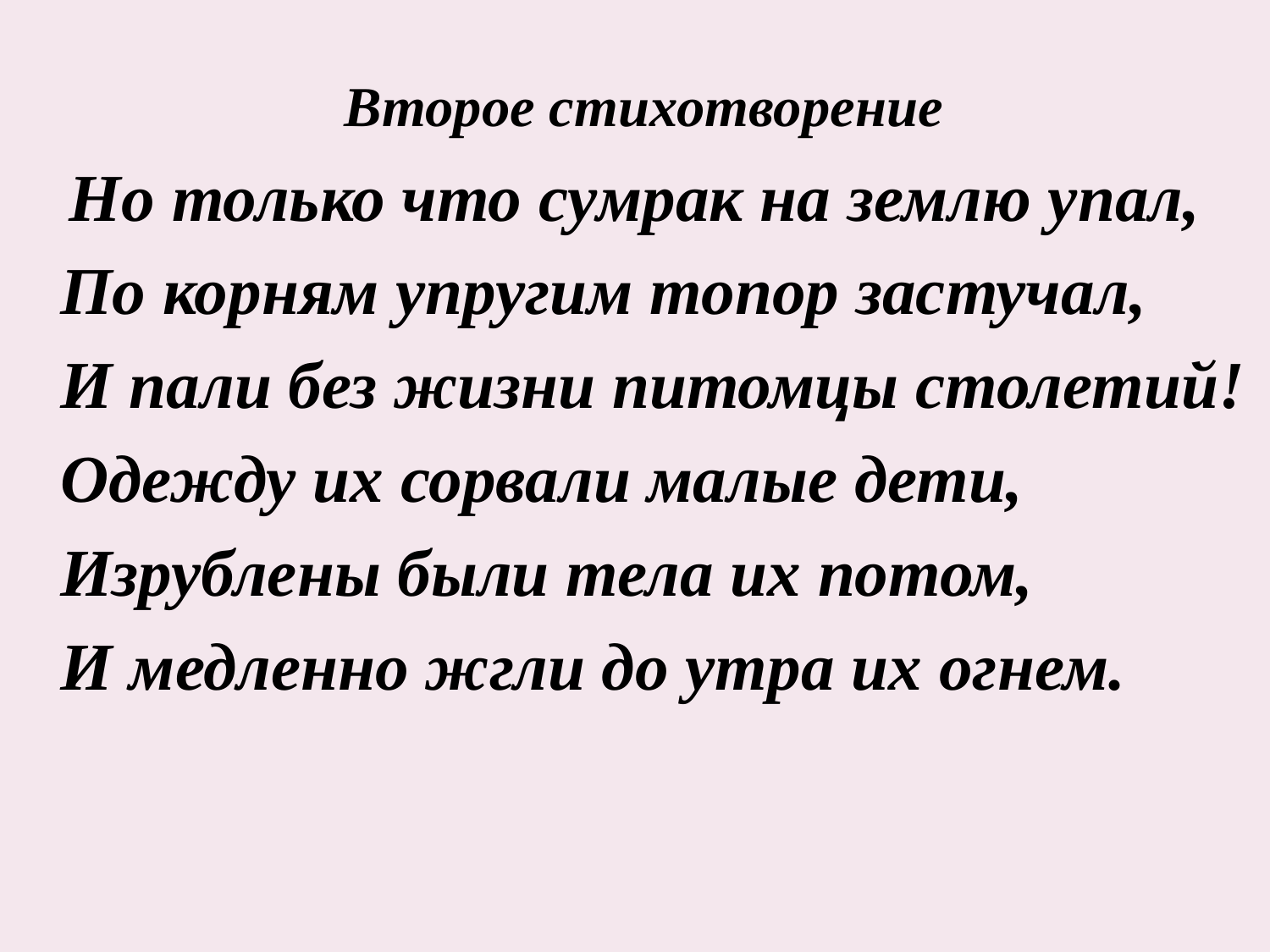

Второе стихотворение
Но только что сумрак на землю упал,
 	По корням упругим топор застучал,
 	И пали без жизни питомцы столетий!
 	Одежду их сорвали малые дети,
 	Изрублены были тела их потом,
 	И медленно жгли до утра их огнем.